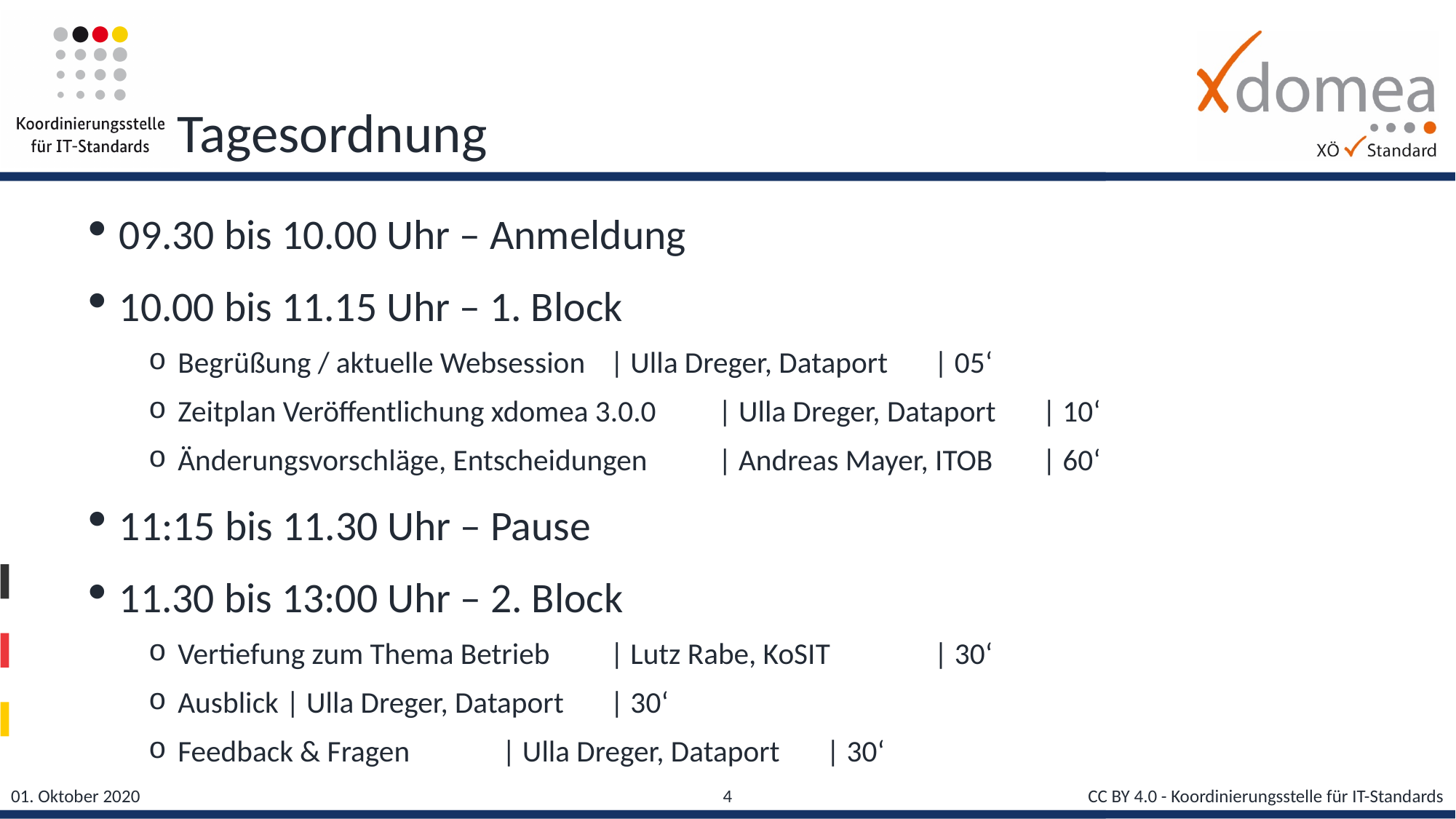

# Tagesordnung
09.30 bis 10.00 Uhr – Anmeldung
10.00 bis 11.15 Uhr – 1. Block
Begrüßung / aktuelle Websession	| Ulla Dreger, Dataport				| 05‘
Zeitplan Veröffentlichung xdomea 3.0.0	| Ulla Dreger, Dataport				| 10‘
Änderungsvorschläge, Entscheidungen	| Andreas Mayer, ITOB				| 60‘
11:15 bis 11.30 Uhr – Pause
11.30 bis 13:00 Uhr – 2. Block
Vertiefung zum Thema Betrieb	| Lutz Rabe, KoSIT					| 30‘
Ausblick				| Ulla Dreger, Dataport				| 30‘
Feedback & Fragen			| Ulla Dreger, Dataport				| 30‘
4
CC BY 4.0 - Koordinierungsstelle für IT-Standards